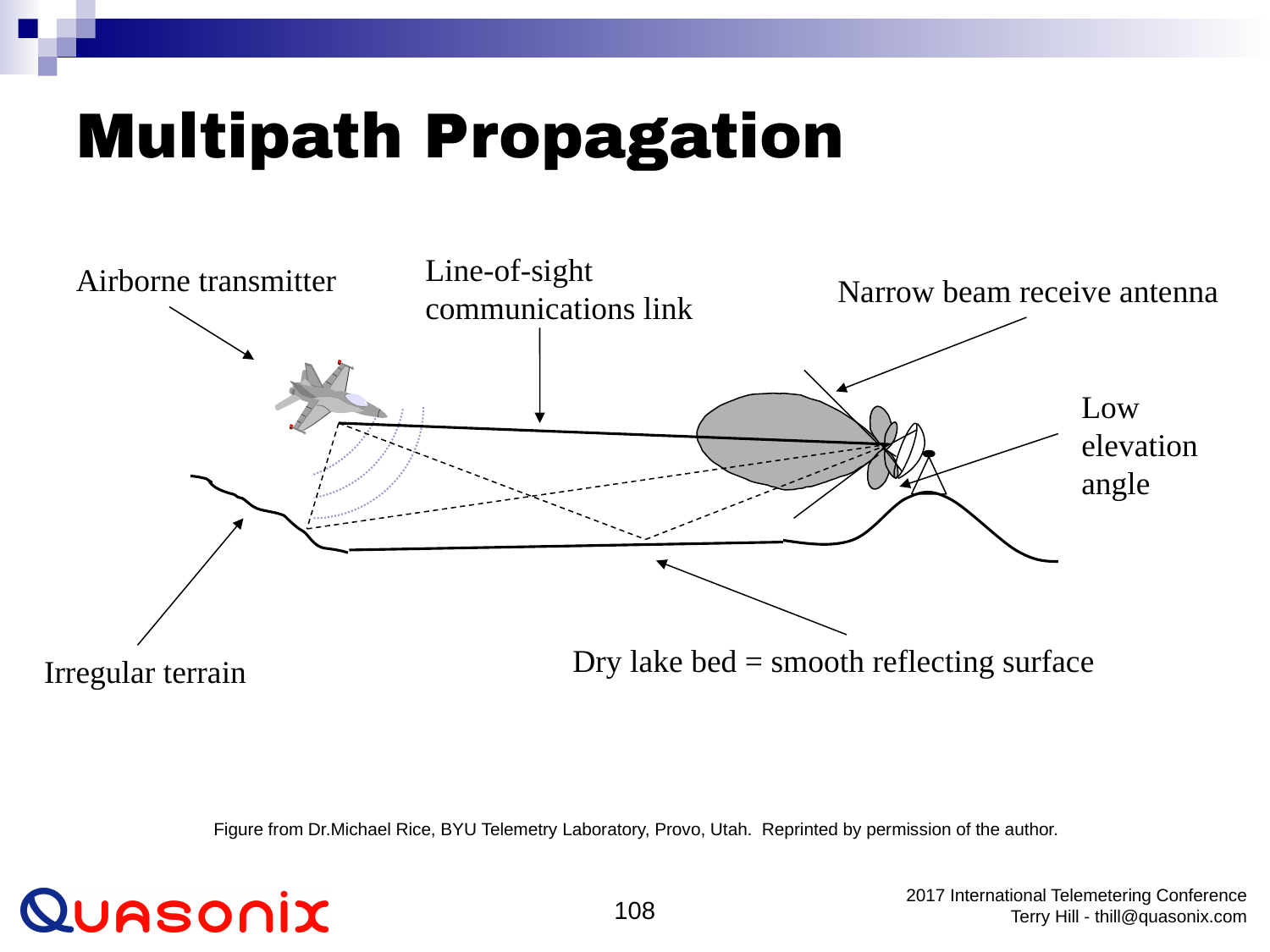

# Multipath Propagation
Line-of-sight communications link
Airborne transmitter
Narrow beam receive antenna

Low elevation angle

Dry lake bed = smooth reflecting surface
Irregular terrain
Figure from Dr.Michael Rice, BYU Telemetry Laboratory, Provo, Utah.  Reprinted by permission of the author.